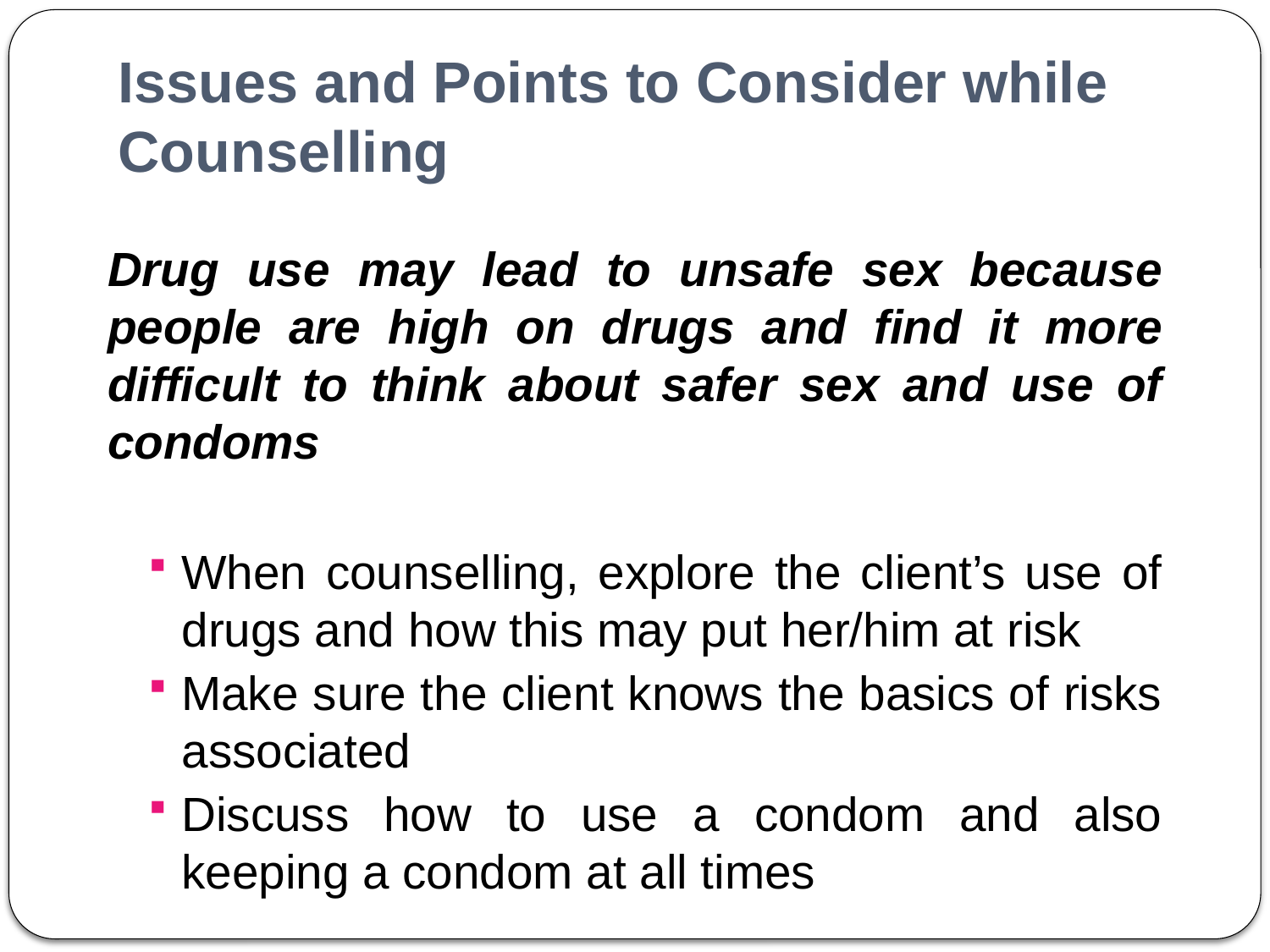

# Issues and Points to Consider while Counselling
Drug use may lead to unsafe sex because people are high on drugs and find it more difficult to think about safer sex and use of condoms

When counselling, explore the client’s use of drugs and how this may put her/him at risk
Make sure the client knows the basics of risks associated
Discuss how to use a condom and also keeping a condom at all times